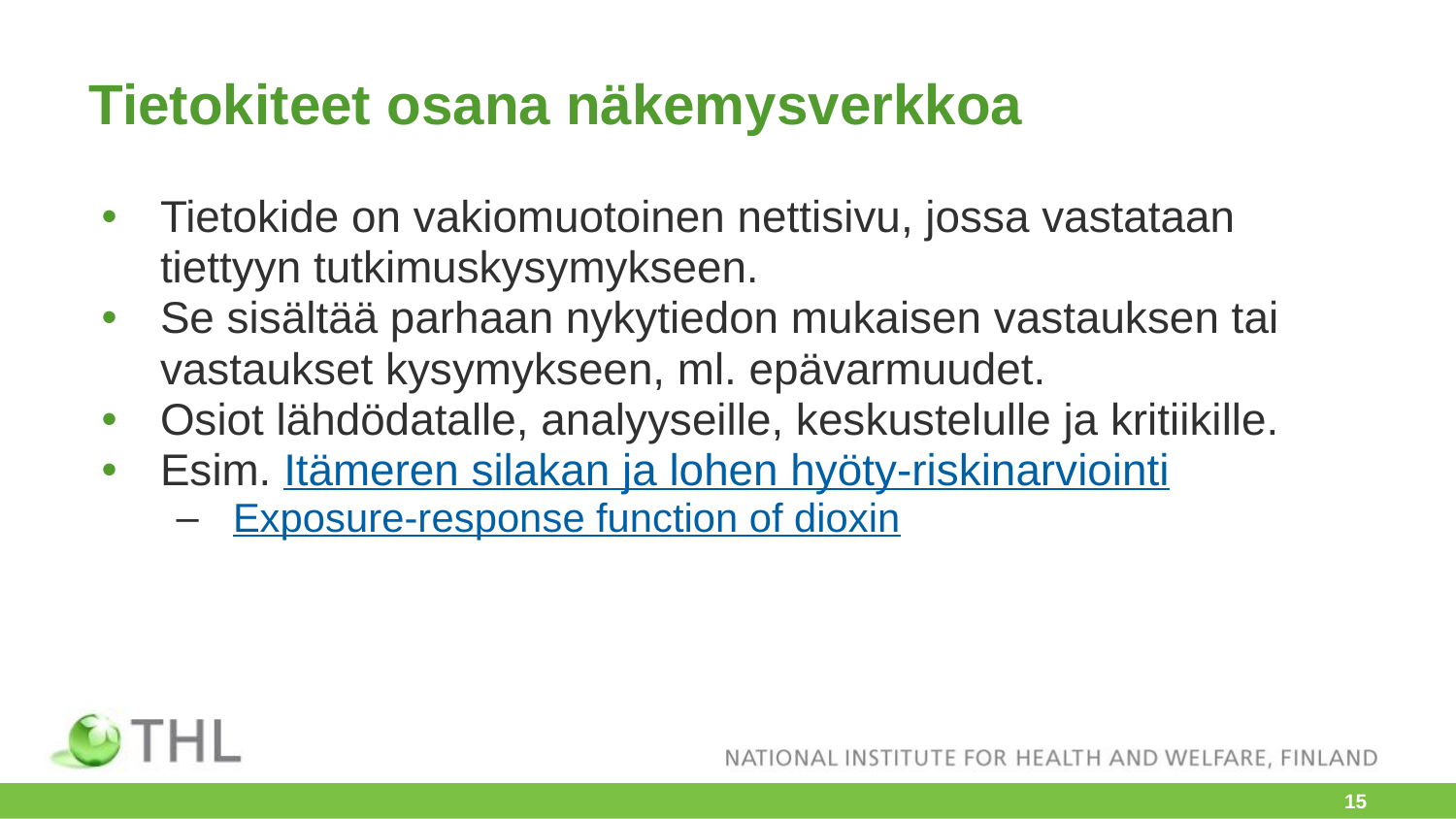

# Tietokiteet osana näkemysverkkoa
Tietokide on vakiomuotoinen nettisivu, jossa vastataan tiettyyn tutkimuskysymykseen.
Se sisältää parhaan nykytiedon mukaisen vastauksen tai vastaukset kysymykseen, ml. epävarmuudet.
Osiot lähdödatalle, analyyseille, keskustelulle ja kritiikille.
Esim. Itämeren silakan ja lohen hyöty-riskinarviointi
Exposure-response function of dioxin
15